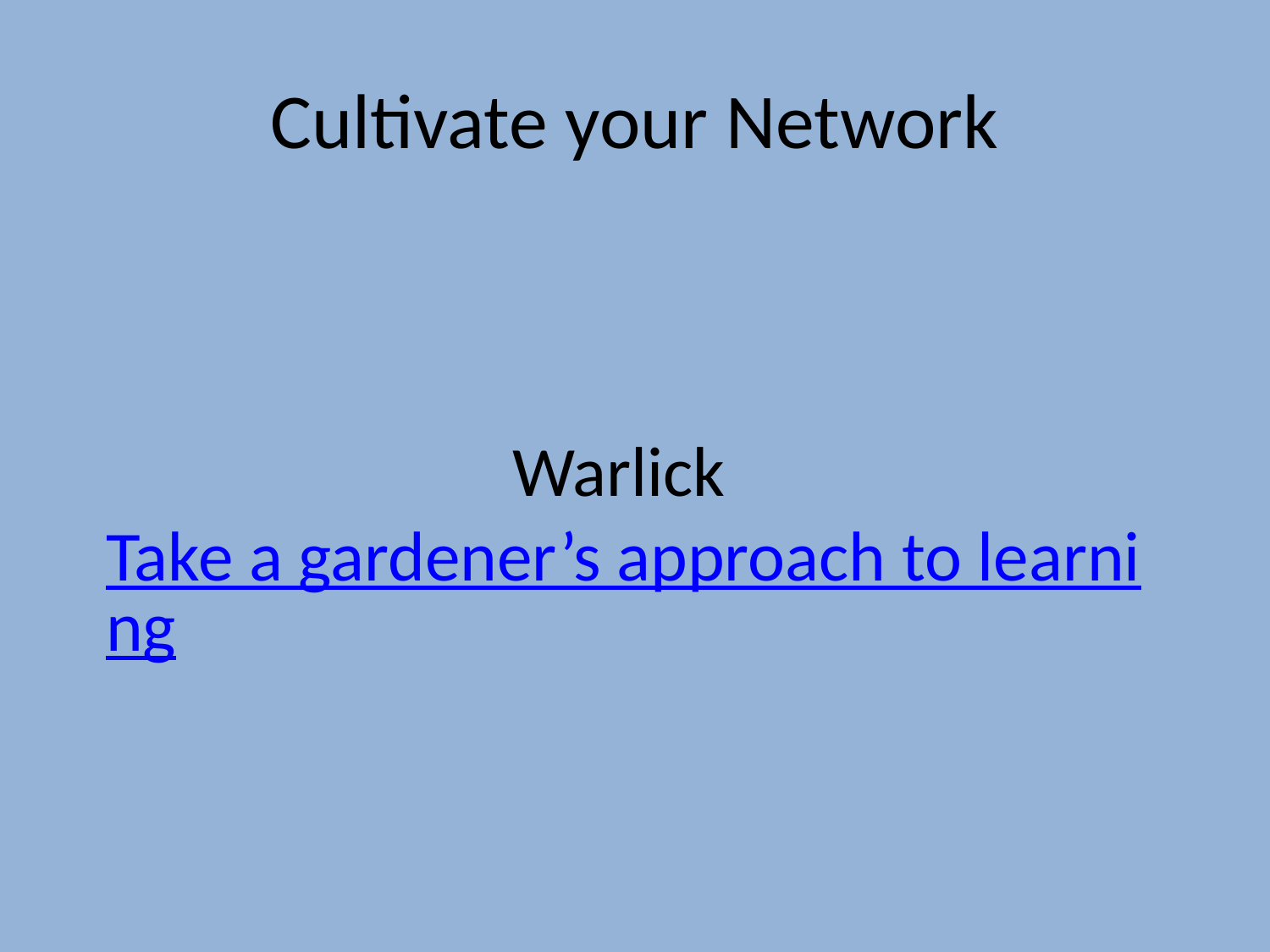

# Cultivate your Network

Warlick  Take a gardener’s approach to learning